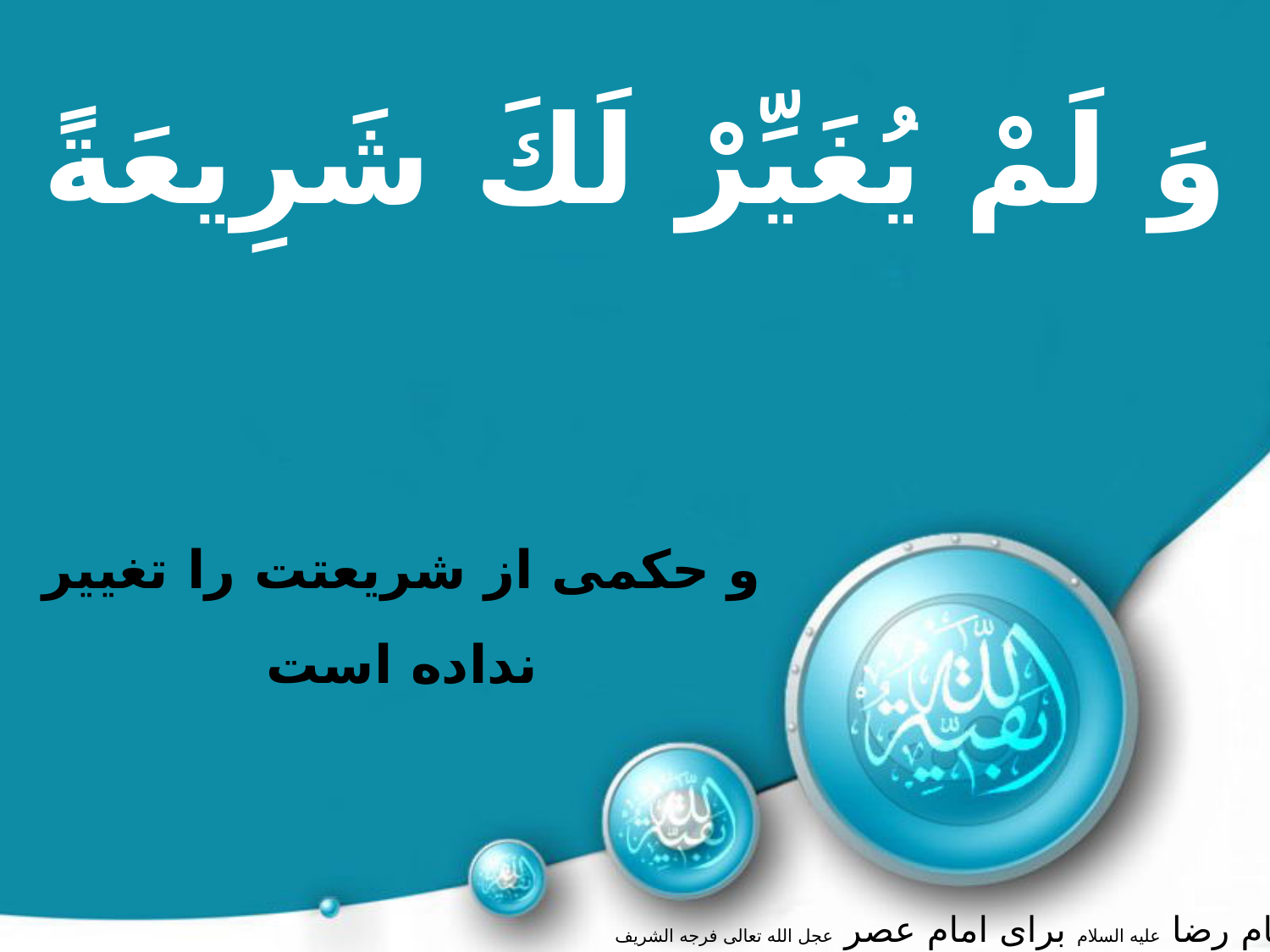

وَ لَمْ يُغَيِّرْ لَكَ شَرِيعَةً
و حكمى از شريعتت را تغيير
نداده است